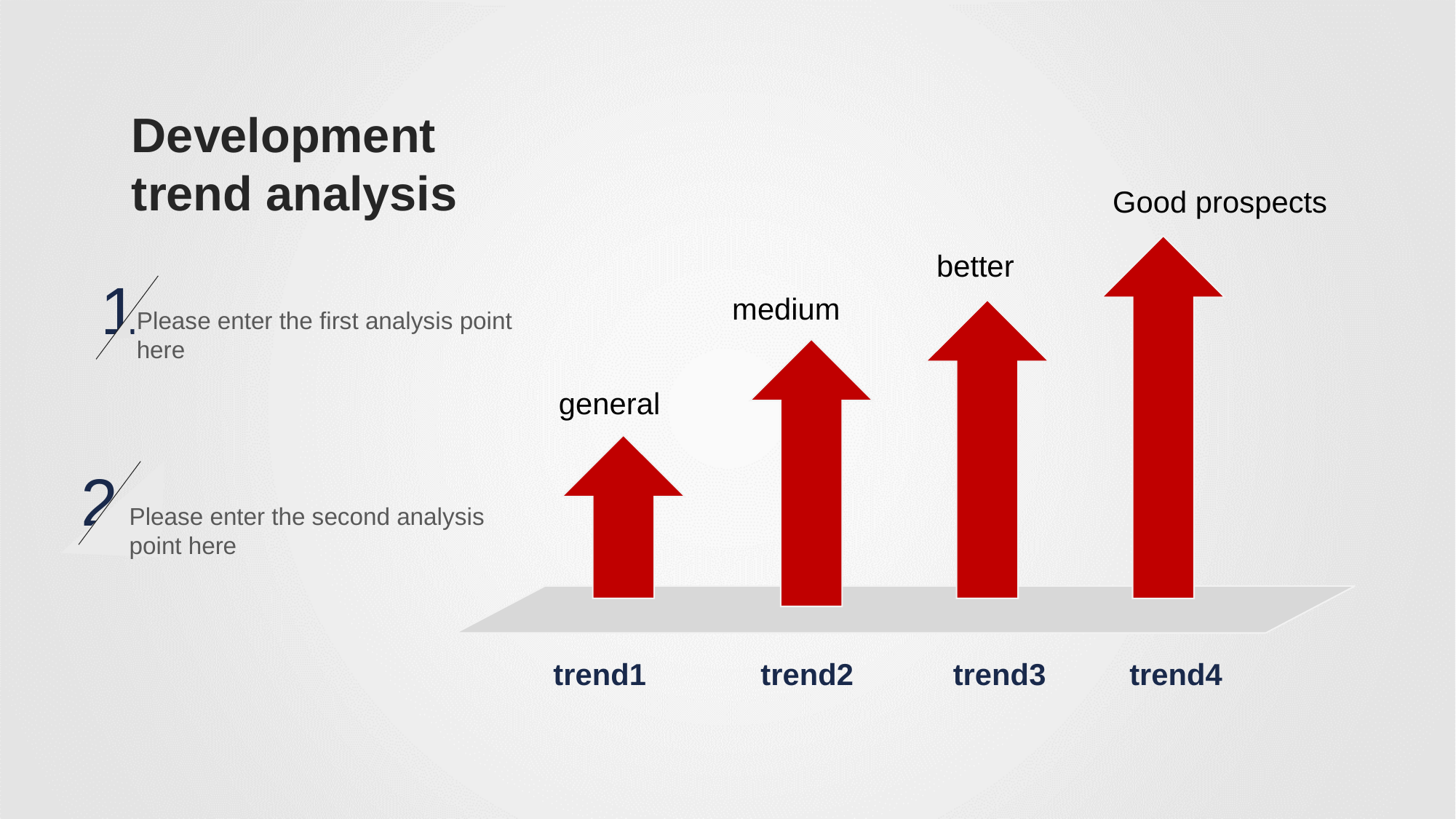

Development trend analysis
Good prospects

better
1

medium

Please enter the first analysis point here

general

2

Please enter the second analysis point here

trend1
trend2
trend3
trend4